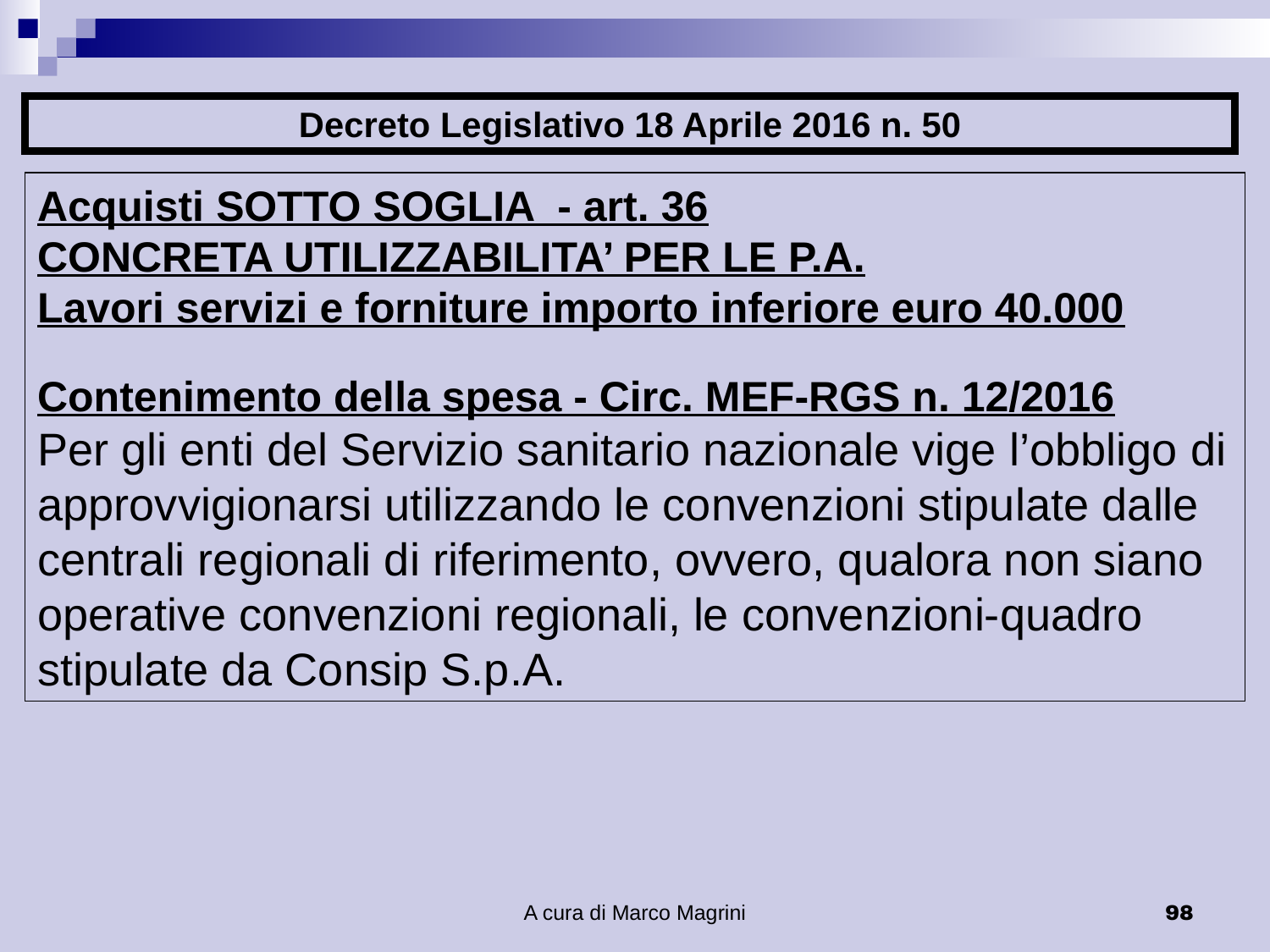

Decreto Legislativo 18 Aprile 2016 n. 50
Acquisti SOTTO SOGLIA  - art. 36
CONCRETA UTILIZZABILITA’ PER LE P.A.
Lavori servizi e forniture importo inferiore euro 40.000

Contenimento della spesa - Circ. MEF-RGS n. 12/2016
Per gli enti del Servizio sanitario nazionale vige l’obbligo di approvvigionarsi utilizzando le convenzioni stipulate dalle centrali regionali di riferimento, ovvero, qualora non siano operative convenzioni regionali, le convenzioni-quadro stipulate da Consip S.p.A.

A cura di Marco Magrini
98